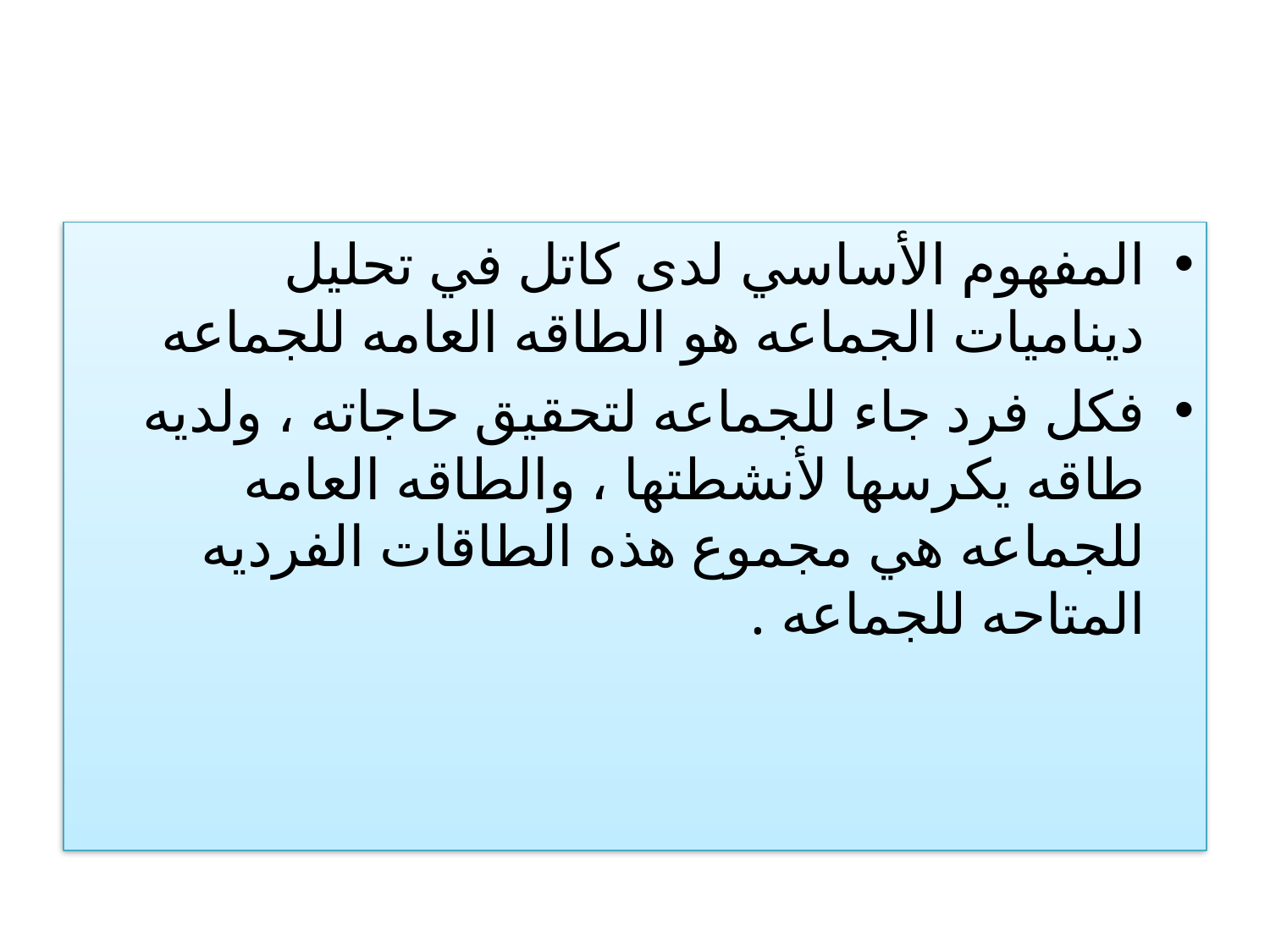

المفهوم الأساسي لدى كاتل في تحليل ديناميات الجماعه هو الطاقه العامه للجماعه
فكل فرد جاء للجماعه لتحقيق حاجاته ، ولديه طاقه يكرسها لأنشطتها ، والطاقه العامه للجماعه هي مجموع هذه الطاقات الفرديه المتاحه للجماعه .